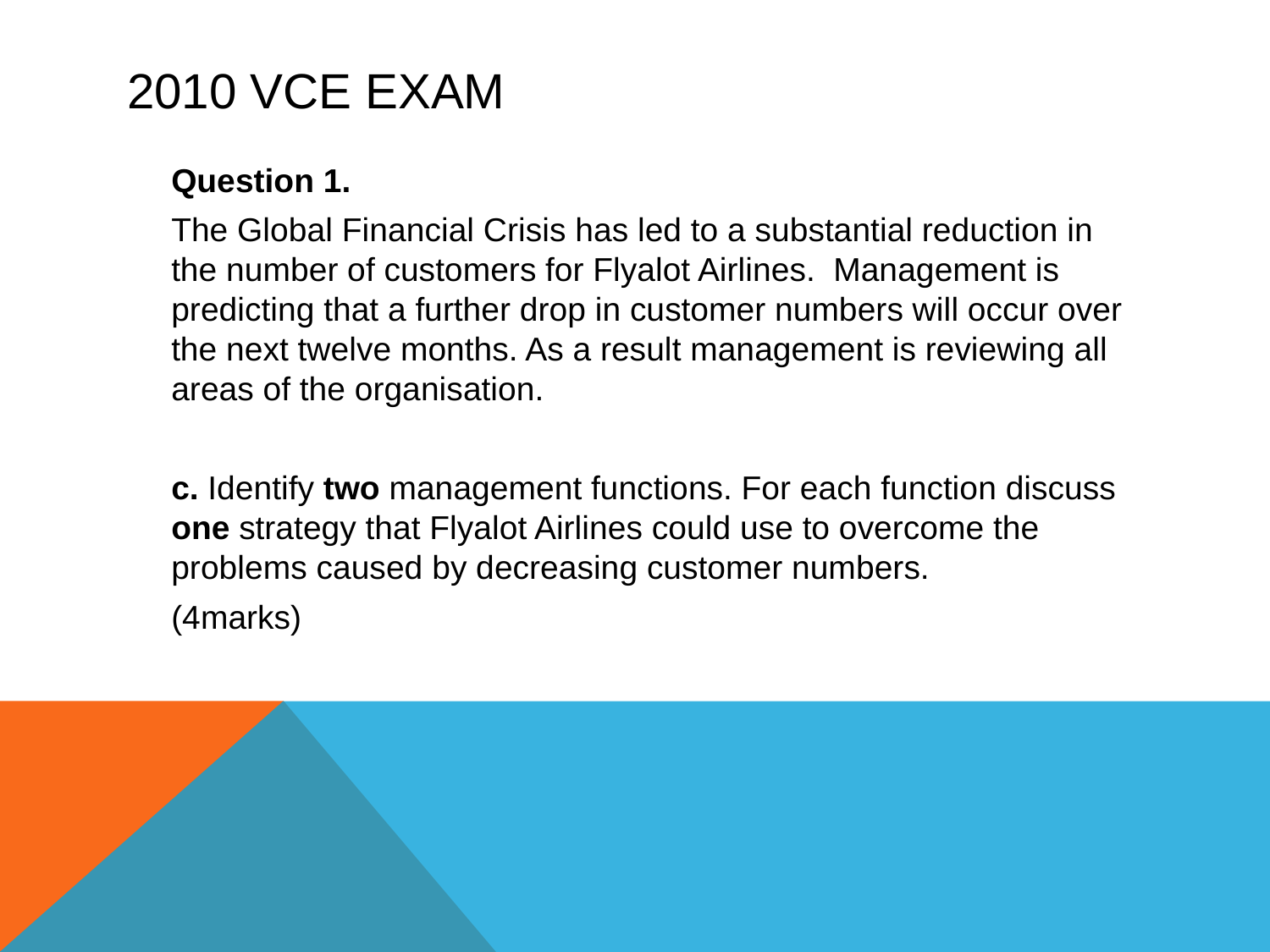

# 2010 VCE Exam
Question 1.
The Global Financial Crisis has led to a substantial reduction in the number of customers for Flyalot Airlines.  Management is predicting that a further drop in customer numbers will occur over the next twelve months. As a result management is reviewing all areas of the organisation.

c. Identify two management functions. For each function discuss one strategy that Flyalot Airlines could use to overcome the problems caused by decreasing customer numbers.
							(4marks)